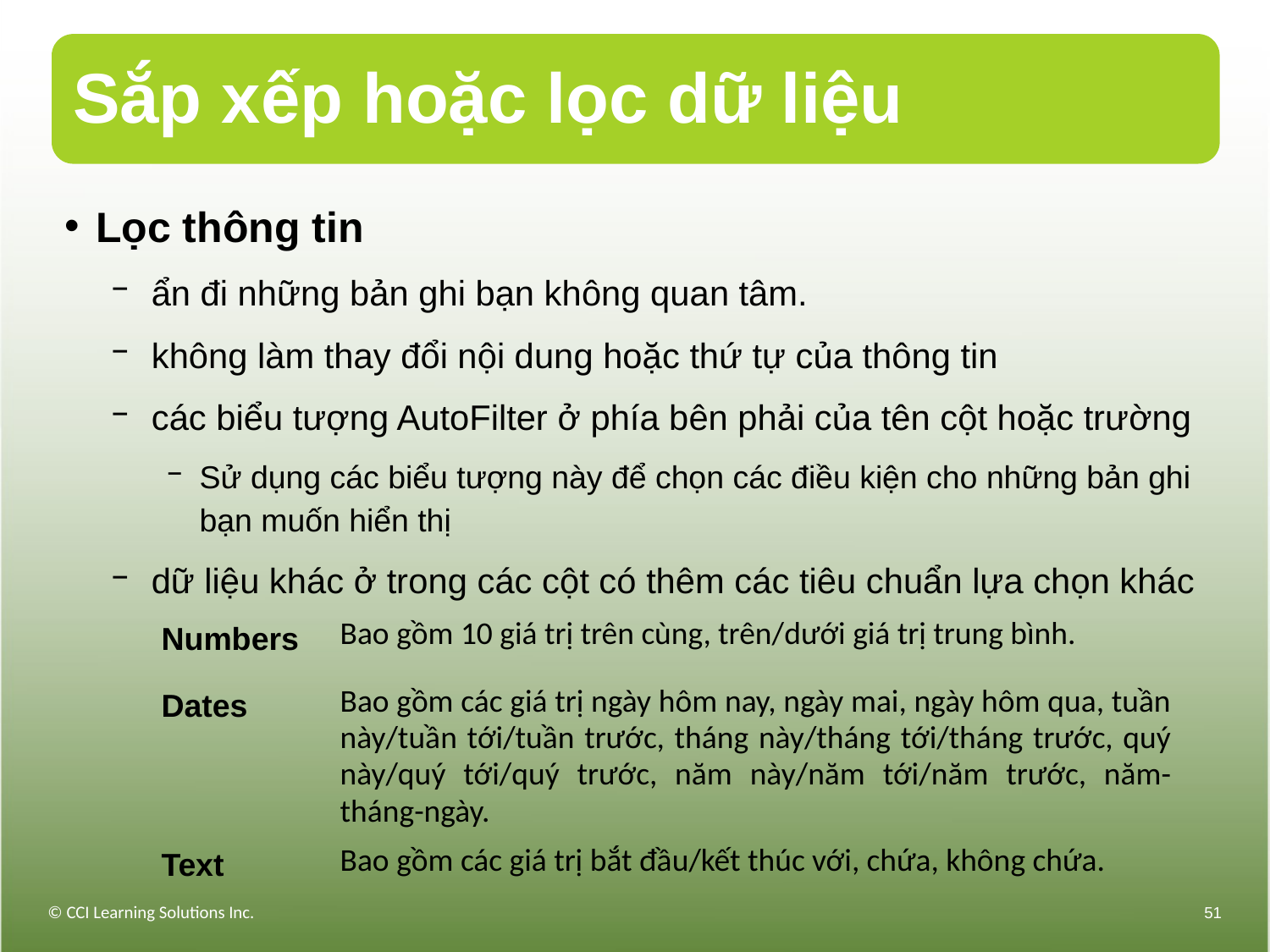

# Sắp xếp hoặc lọc dữ liệu
Lọc thông tin
ẩn đi những bản ghi bạn không quan tâm.
không làm thay đổi nội dung hoặc thứ tự của thông tin
các biểu tượng AutoFilter ở phía bên phải của tên cột hoặc trường
Sử dụng các biểu tượng này để chọn các điều kiện cho những bản ghi bạn muốn hiển thị
dữ liệu khác ở trong các cột có thêm các tiêu chuẩn lựa chọn khác

| Numbers | Bao gồm 10 giá trị trên cùng, trên/dưới giá trị trung bình. |
| --- | --- |
| Dates | Bao gồm các giá trị ngày hôm nay, ngày mai, ngày hôm qua, tuần này/tuần tới/tuần trước, tháng này/tháng tới/tháng trước, quý này/quý tới/quý trước, năm này/năm tới/năm trước, năm-tháng-ngày. |
| Text | Bao gồm các giá trị bắt đầu/kết thúc với, chứa, không chứa. |
© CCI Learning Solutions Inc.
51